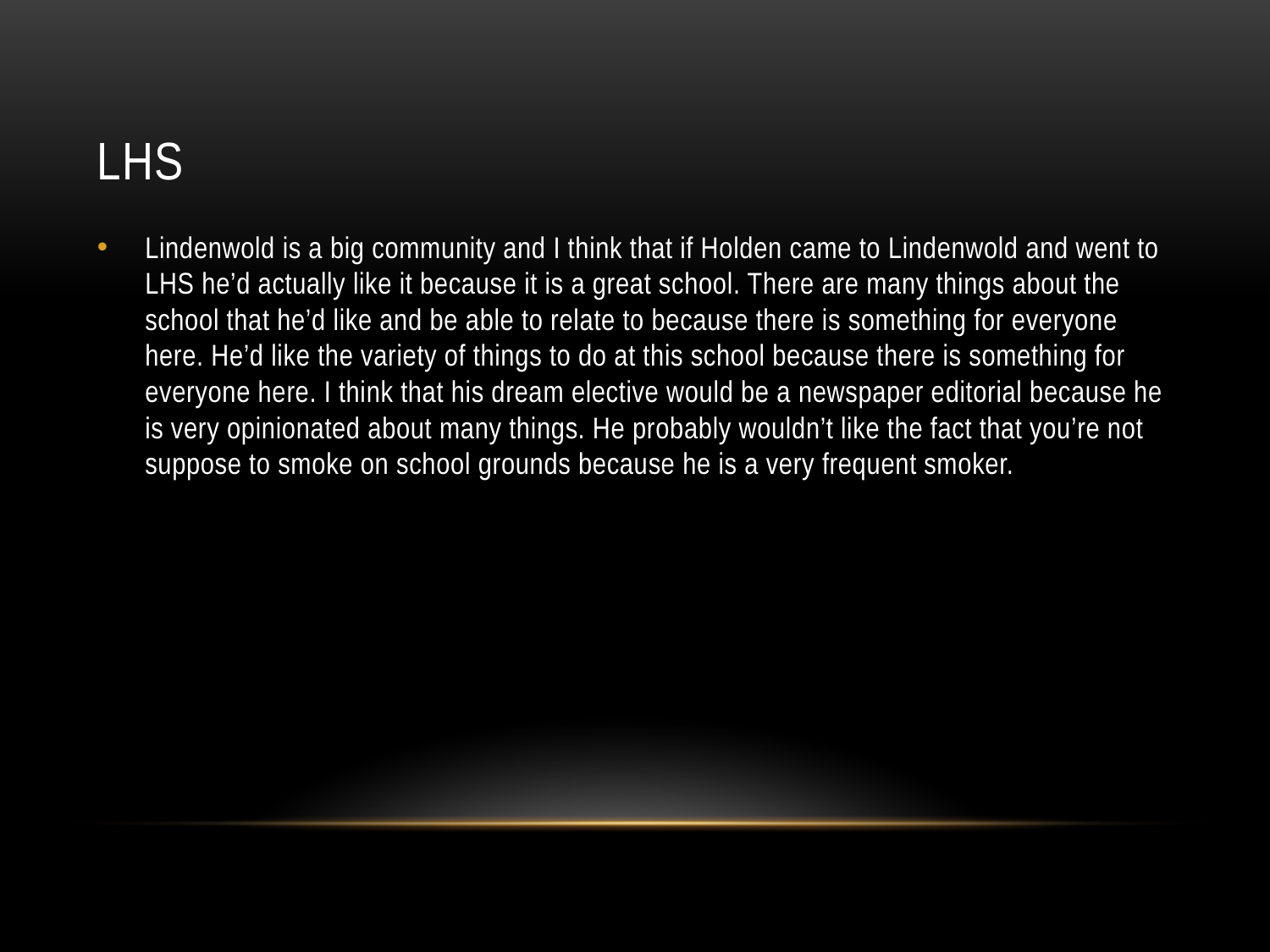

# Lhs
Lindenwold is a big community and I think that if Holden came to Lindenwold and went to LHS he’d actually like it because it is a great school. There are many things about the school that he’d like and be able to relate to because there is something for everyone here. He’d like the variety of things to do at this school because there is something for everyone here. I think that his dream elective would be a newspaper editorial because he is very opinionated about many things. He probably wouldn’t like the fact that you’re not suppose to smoke on school grounds because he is a very frequent smoker.